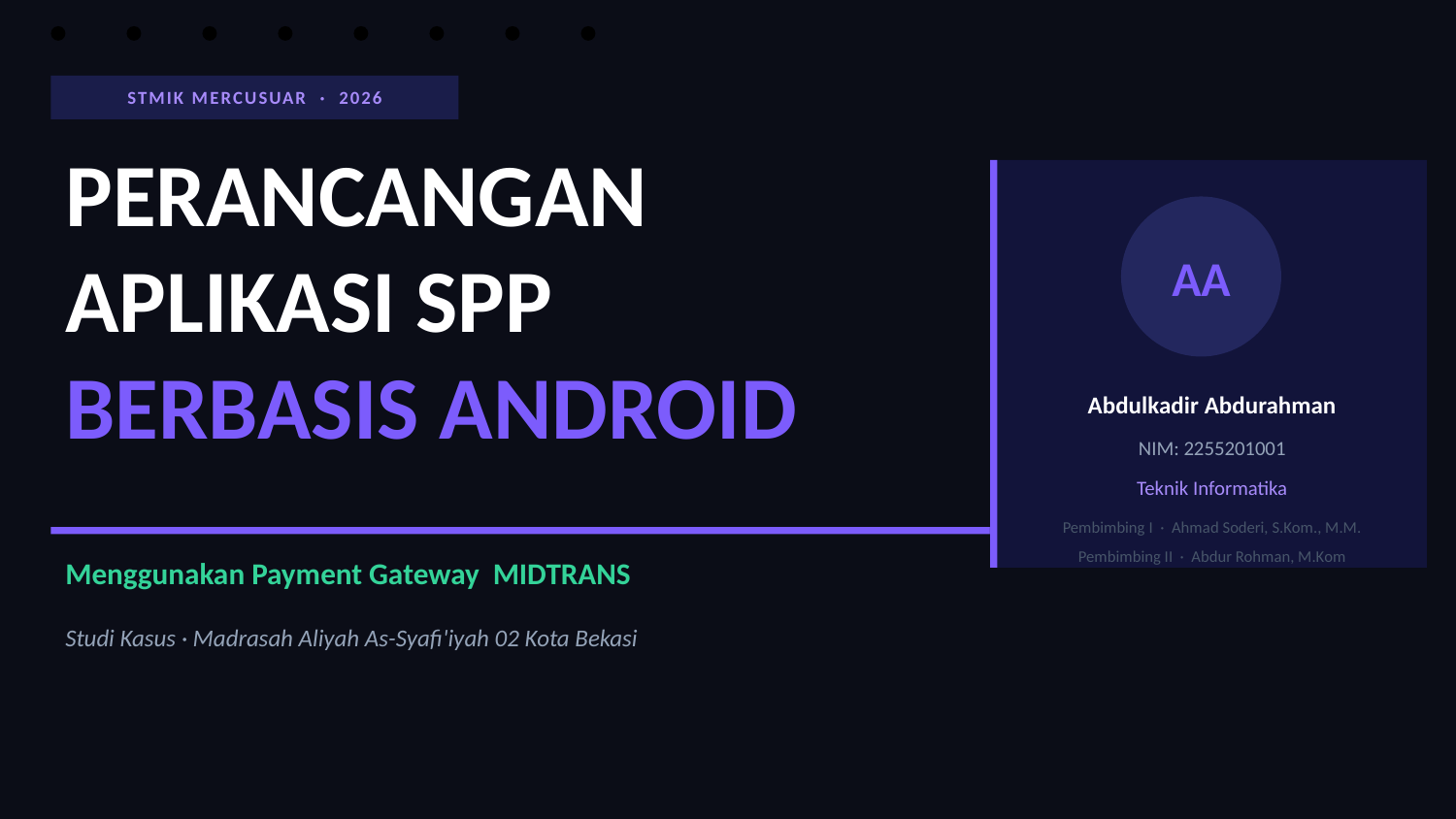

STMIK MERCUSUAR  ·  2026
PERANCANGAN

AA
APLIKASI SPP
BERBASIS ANDROID
Abdulkadir Abdurahman
NIM: 2255201001
Teknik Informatika
Pembimbing I  ·  Ahmad Soderi, S.Kom., M.M.

Menggunakan Payment Gateway  MIDTRANS
Pembimbing II  ·  Abdur Rohman, M.Kom
Studi Kasus · Madrasah Aliyah As-Syafi'iyah 02 Kota Bekasi